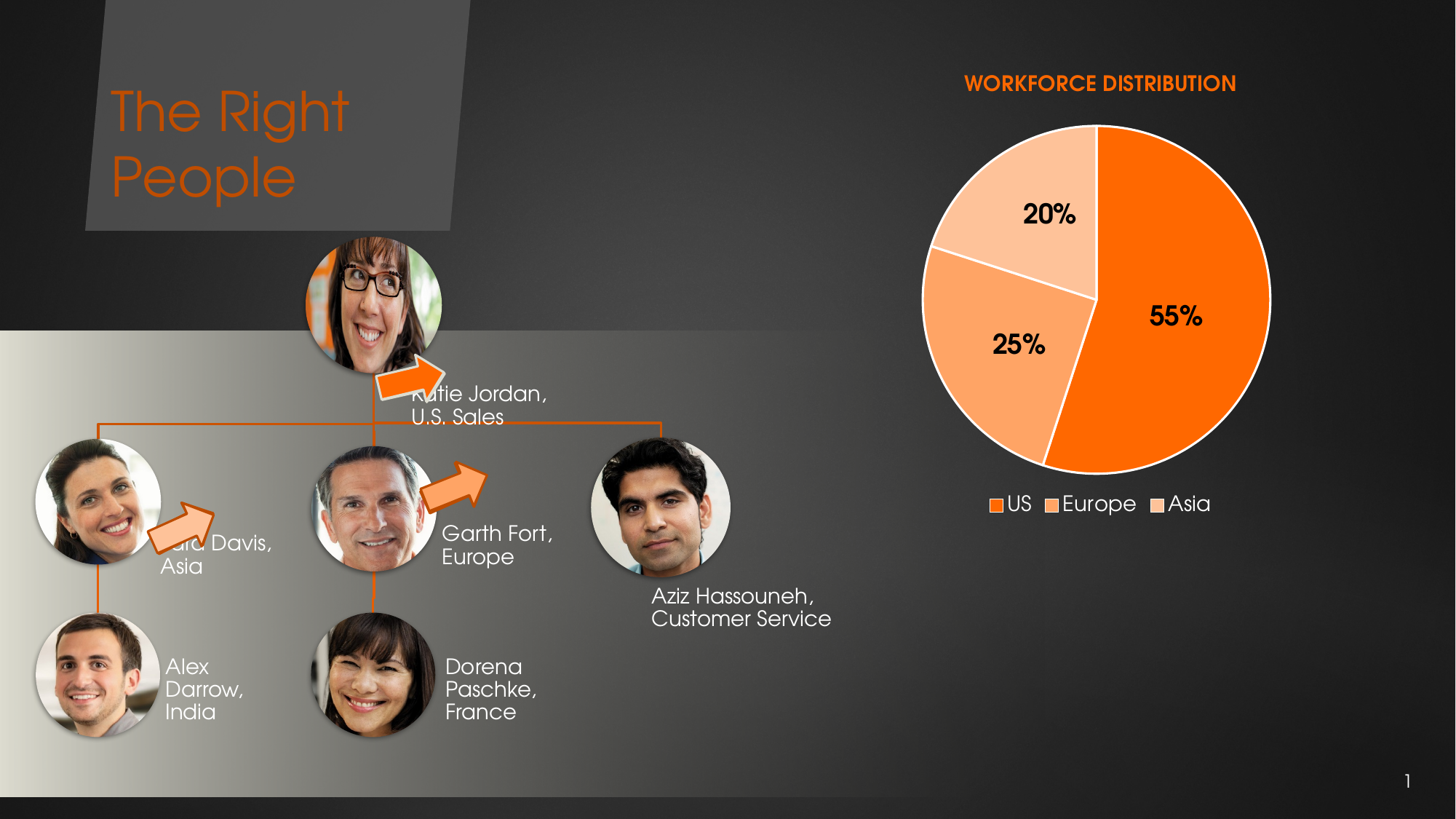

# The Right People

### Chart: WORKFORCE DISTRIBUTION

| Category |  |
|---|---|
| US | 55.0 |
| Europe | 25.0 |
| Asia | 20.0 |
Katie Jordan,
U.S. Sales
Aziz Hassouneh, Customer Service
Garth Fort, Europe
Dorena Paschke, France
Sara Davis, Asia
Alex Darrow, India

1